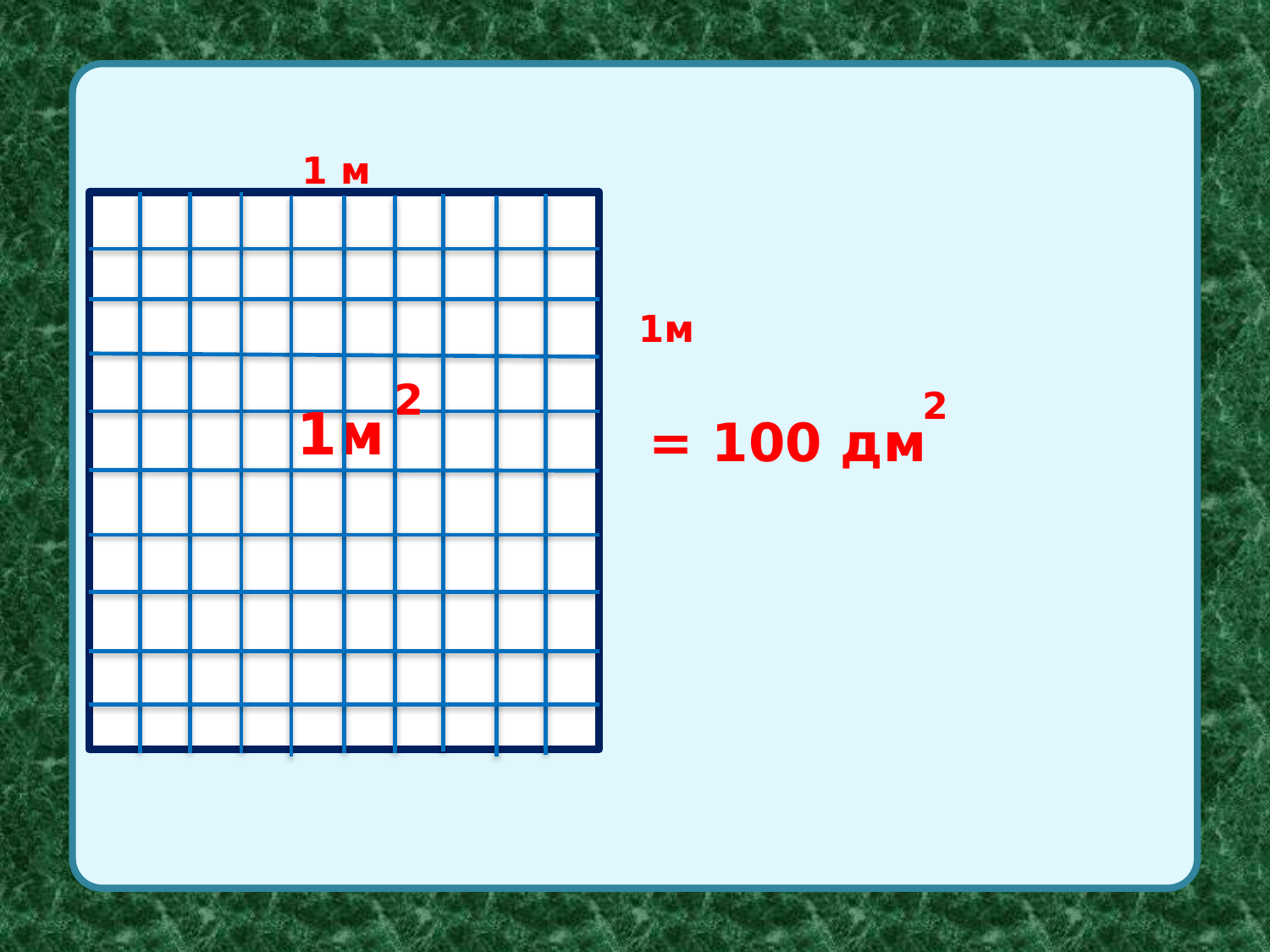

1 м

  1м
2
2
1м
  = 100 дм